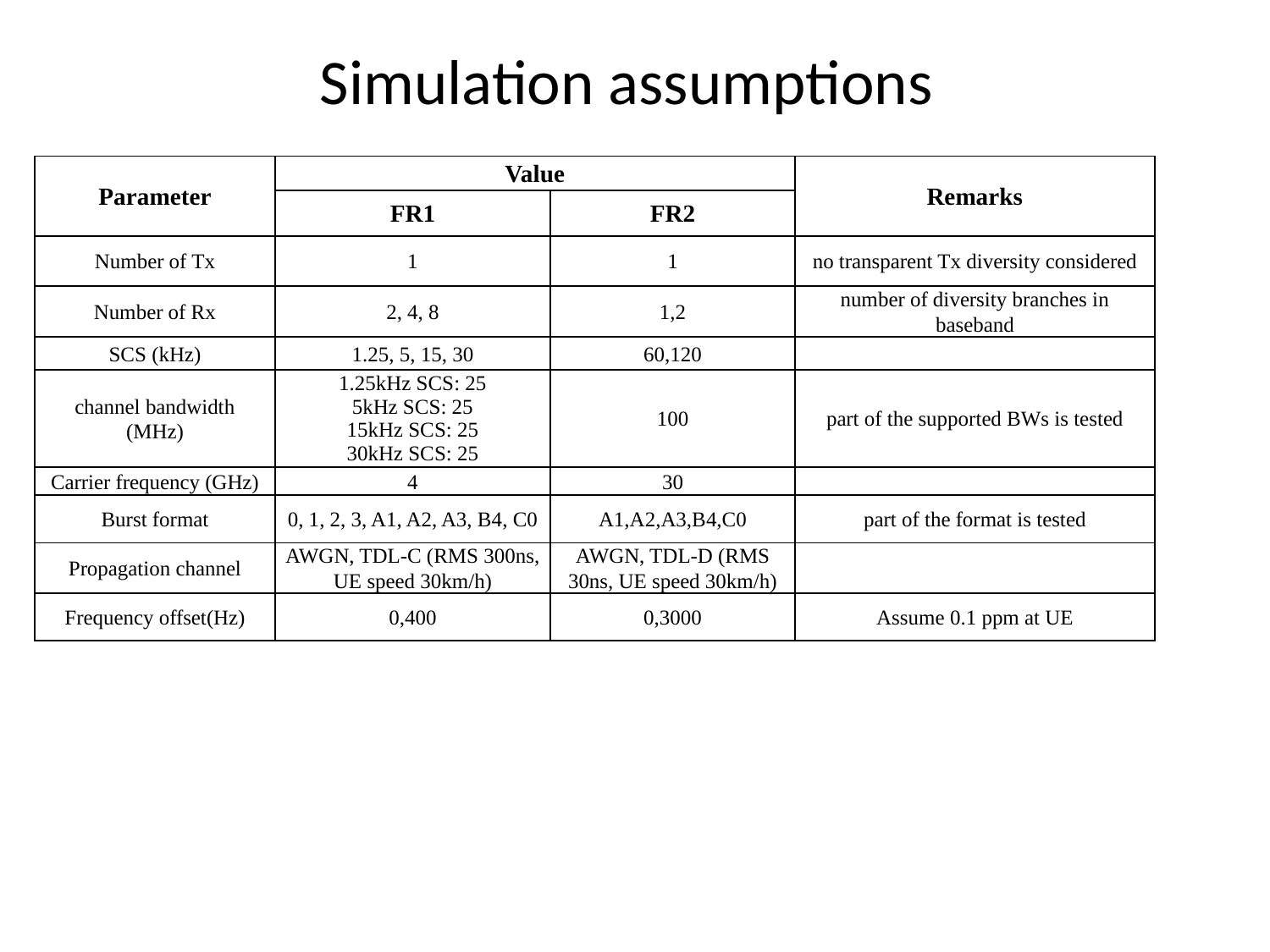

# Simulation assumptions
| Parameter | Value |  | Remarks |
| --- | --- | --- | --- |
|  | FR1 | FR2 |  |
| Number of Tx | 1 | 1 | no transparent Tx diversity considered |
| Number of Rx | 2, 4, 8 | 1,2 | number of diversity branches in baseband |
| SCS (kHz) | 1.25, 5, 15, 30 | 60,120 |  |
| channel bandwidth (MHz) | 1.25kHz SCS: 25 5kHz SCS: 25 15kHz SCS: 25 30kHz SCS: 25 | 100 | part of the supported BWs is tested |
| Carrier frequency (GHz) | 4 | 30 |  |
| Burst format | 0, 1, 2, 3, A1, A2, A3, B4, C0 | A1,A2,A3,B4,C0 | part of the format is tested |
| Propagation channel | AWGN, TDL-C (RMS 300ns, UE speed 30km/h) | AWGN, TDL-D (RMS 30ns, UE speed 30km/h) |  |
| Frequency offset(Hz) | 0,400 | 0,3000 | Assume 0.1 ppm at UE |